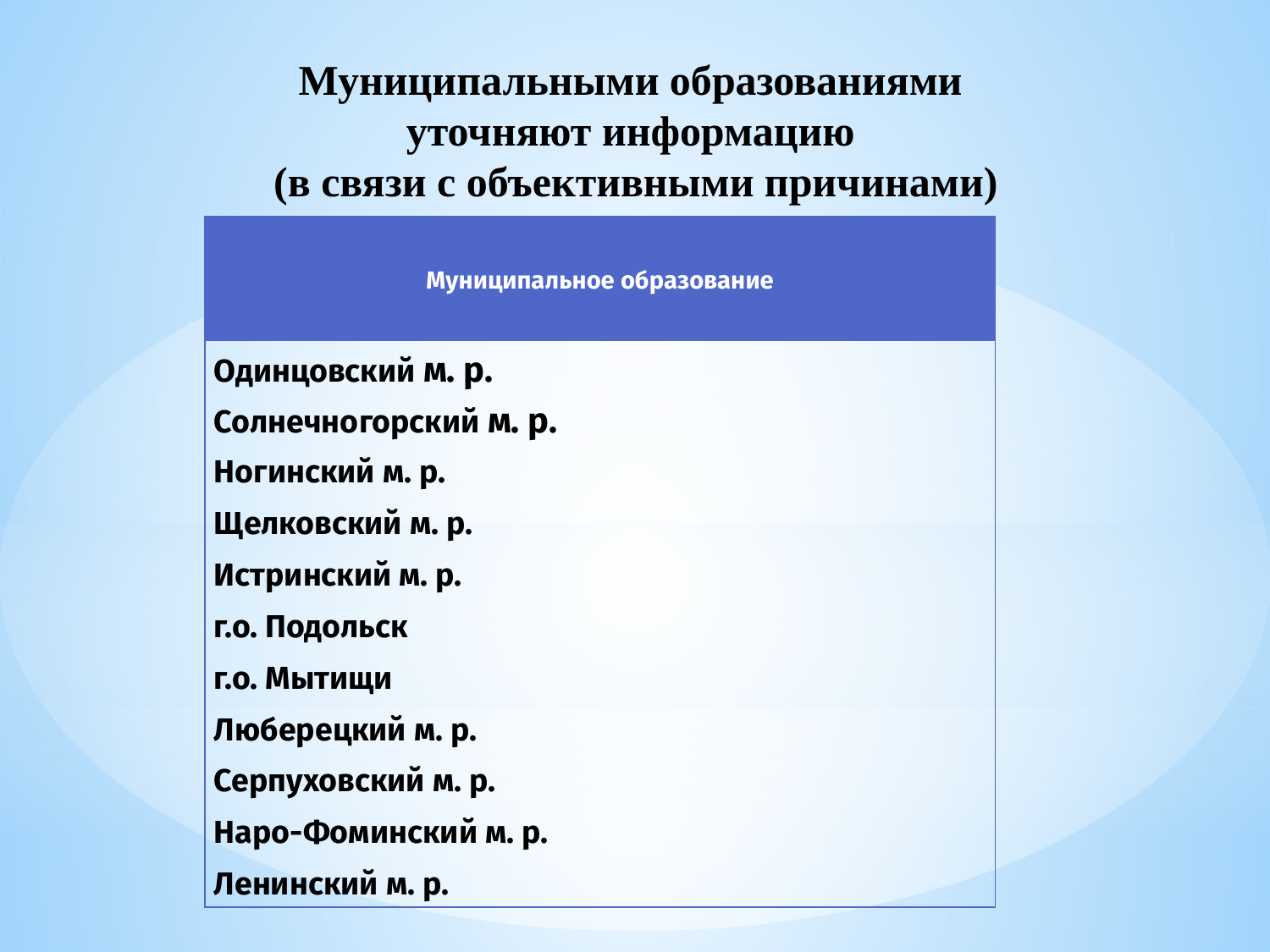

# Муниципальными образованиями уточняют информацию (в связи с объективными причинами)
| Муниципальное образование |
| --- |
| Одинцовский м. р. |
| Солнечногорский м. р. |
| Ногинский м. р. |
| Щелковский м. р. |
| Истринский м. р. |
| г.о. Подольск |
| г.о. Мытищи |
| Люберецкий м. р. |
| Серпуховский м. р. |
| Наро-Фоминский м. р. |
| Ленинский м. р. |